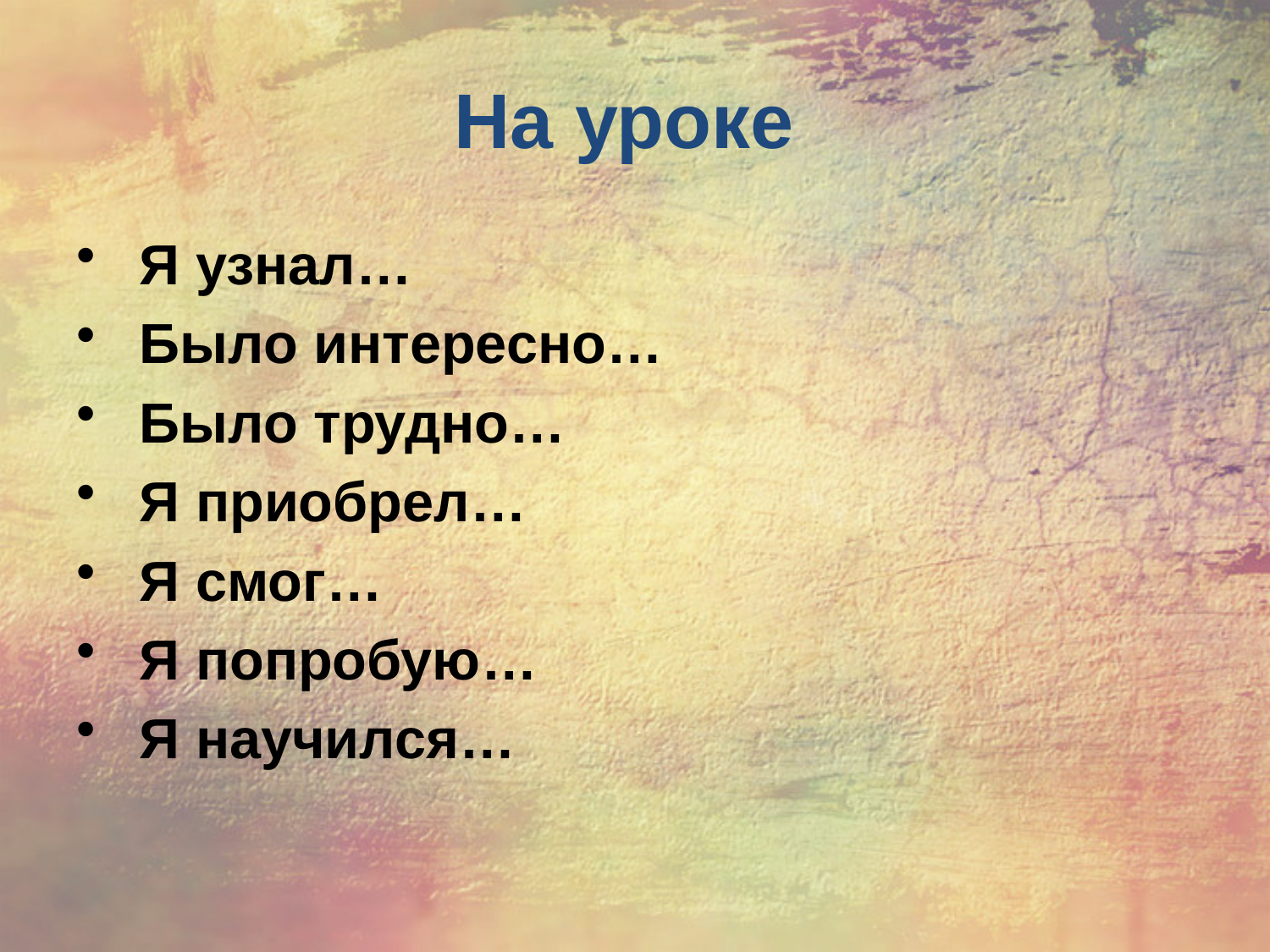

# На уроке
 Я узнал…
 Было интересно…
 Было трудно…
 Я приобрел…
 Я смог…
 Я попробую…
 Я научился…